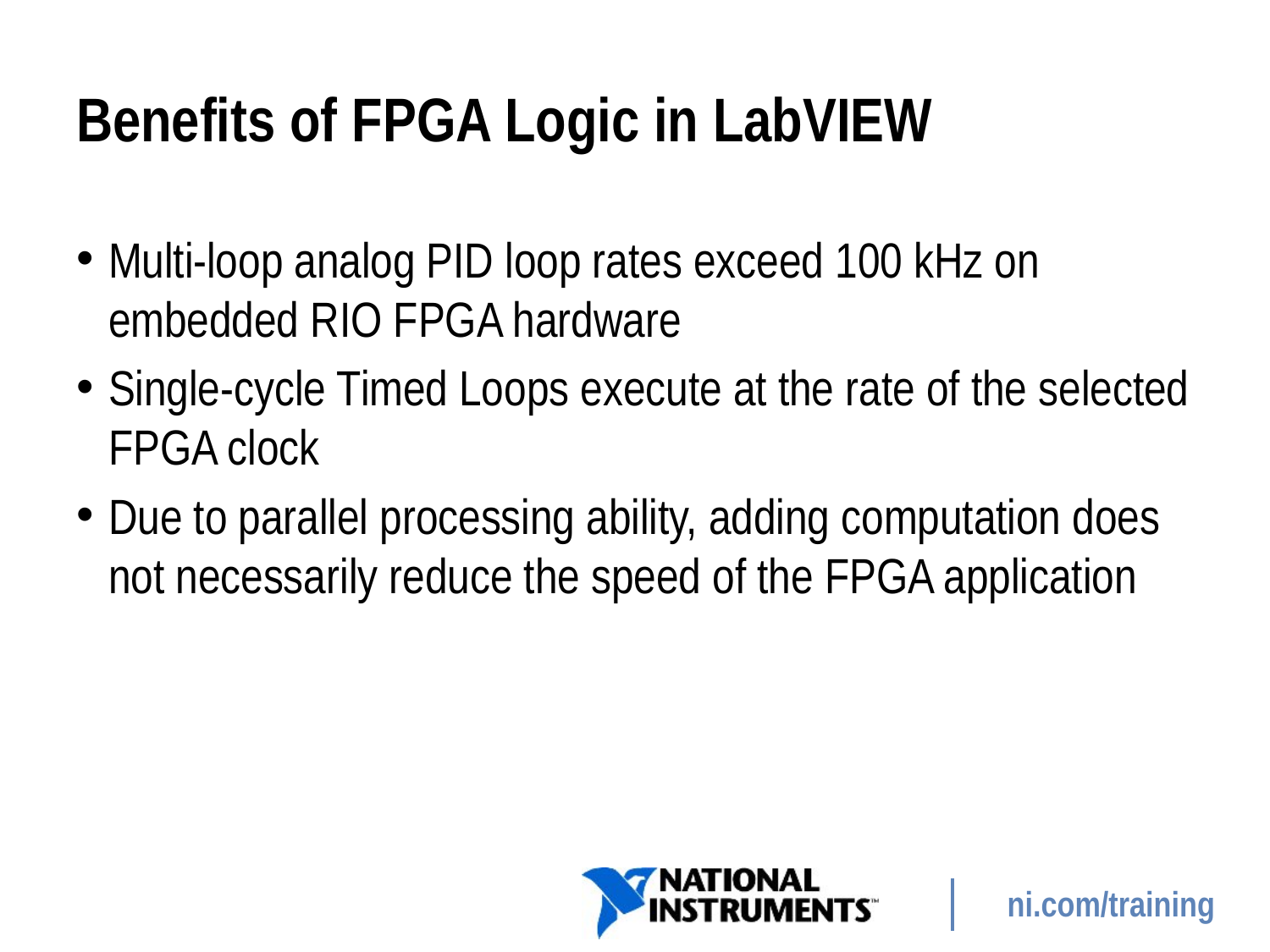

# Benefits of FPGA Logic in LabVIEW
Multi-loop analog PID loop rates exceed 100 kHz on embedded RIO FPGA hardware
Single-cycle Timed Loops execute at the rate of the selected FPGA clock
Due to parallel processing ability, adding computation does not necessarily reduce the speed of the FPGA application